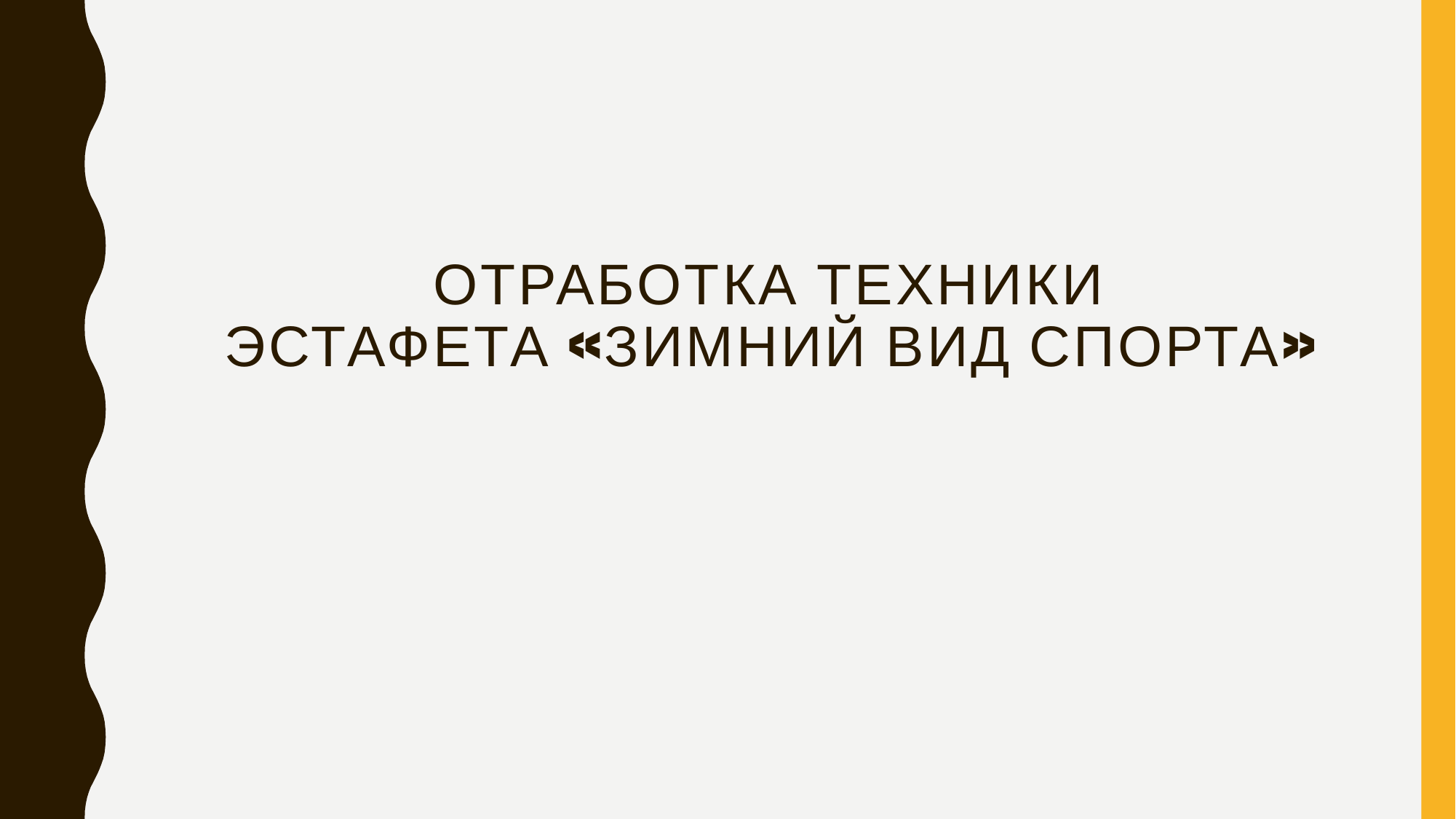

# Отработка техники эстафета «зимний вид спорта»